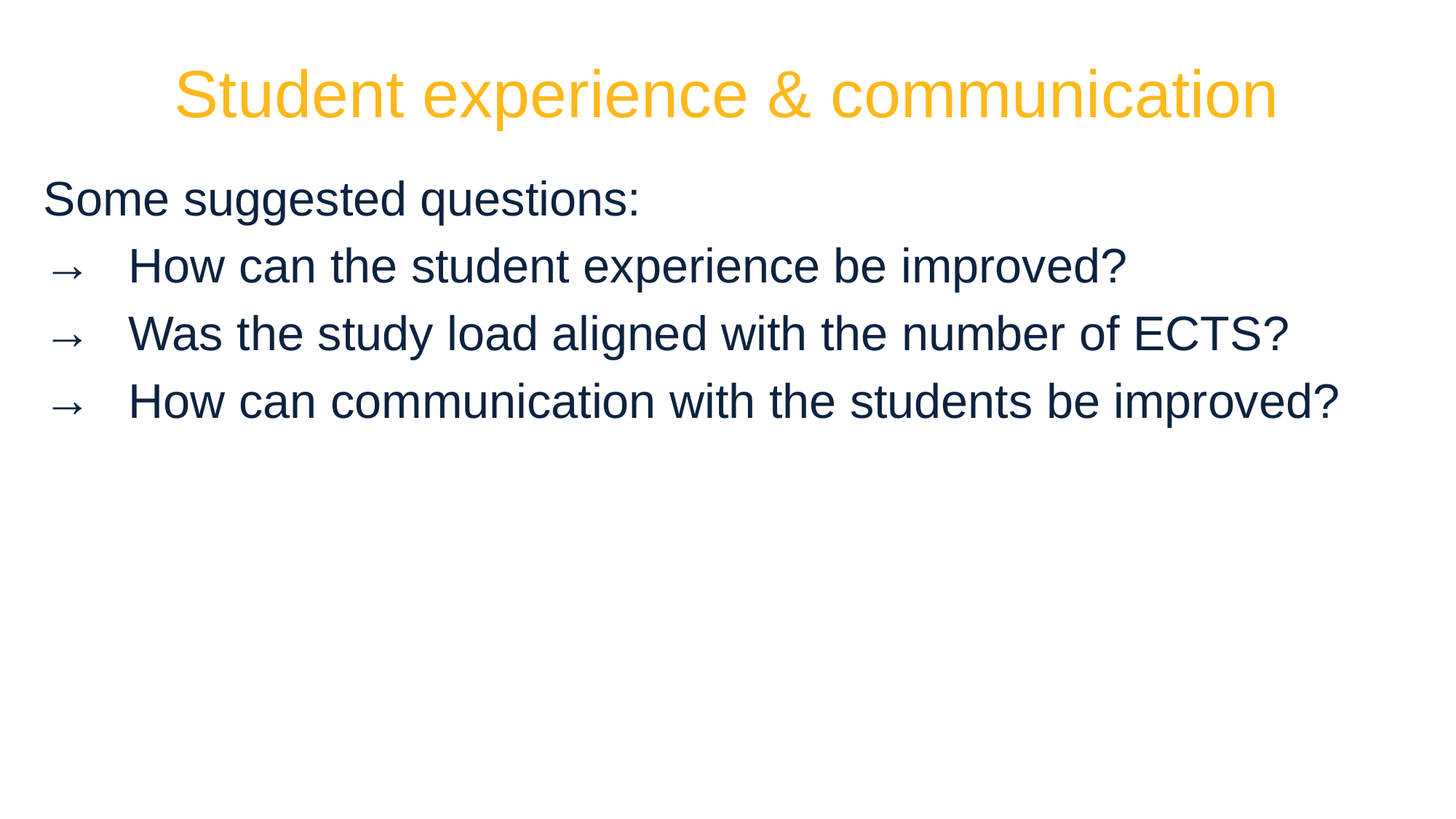

# Student experience & communication
Some suggested questions:
How can the student experience be improved?
Was the study load aligned with the number of ECTS?
How can communication with the students be improved?